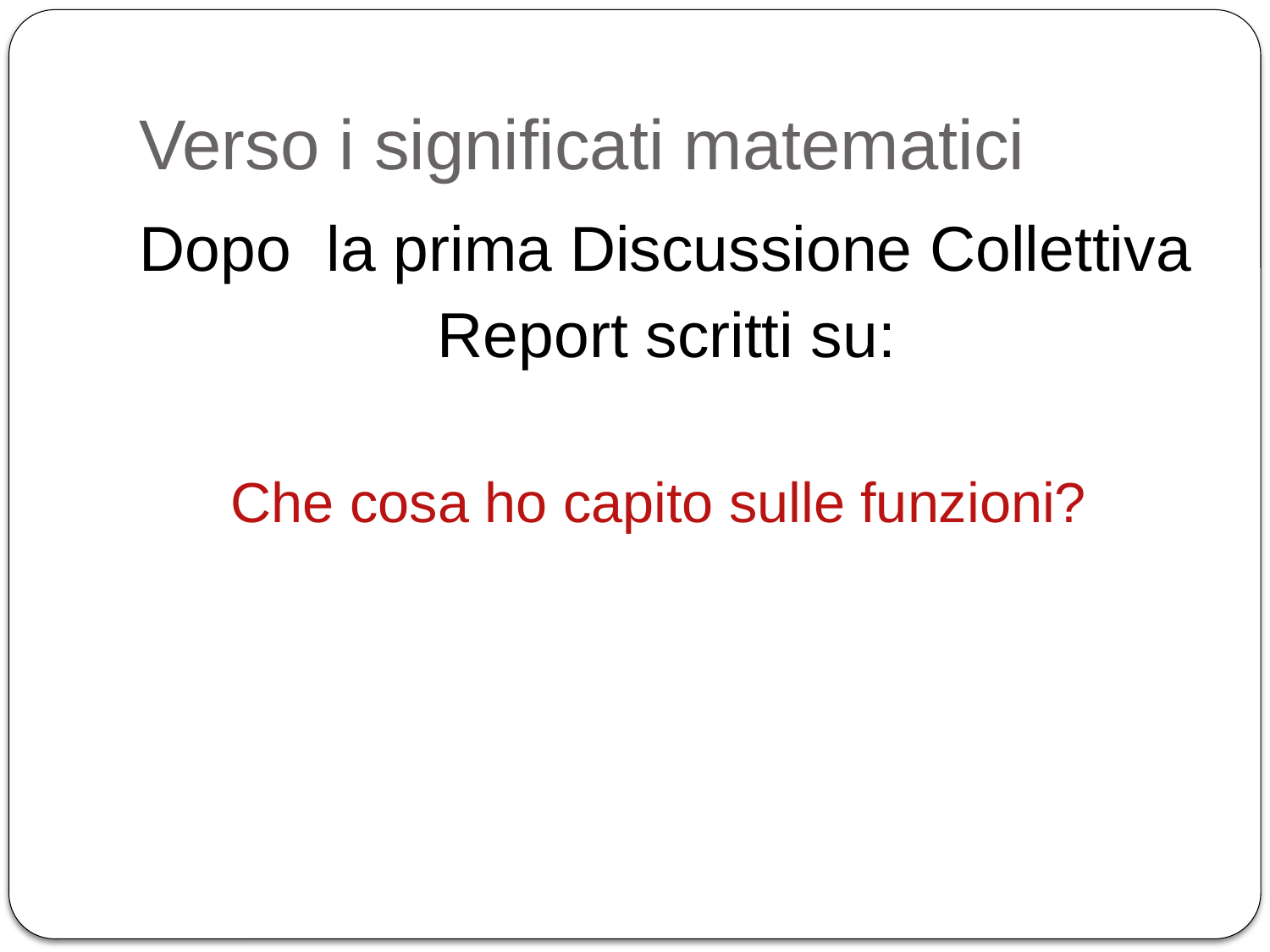

# Verso i significati matematici
Dopo  la prima Discussione Collettiva
Report scritti su:

Che cosa ho capito sulle funzioni?